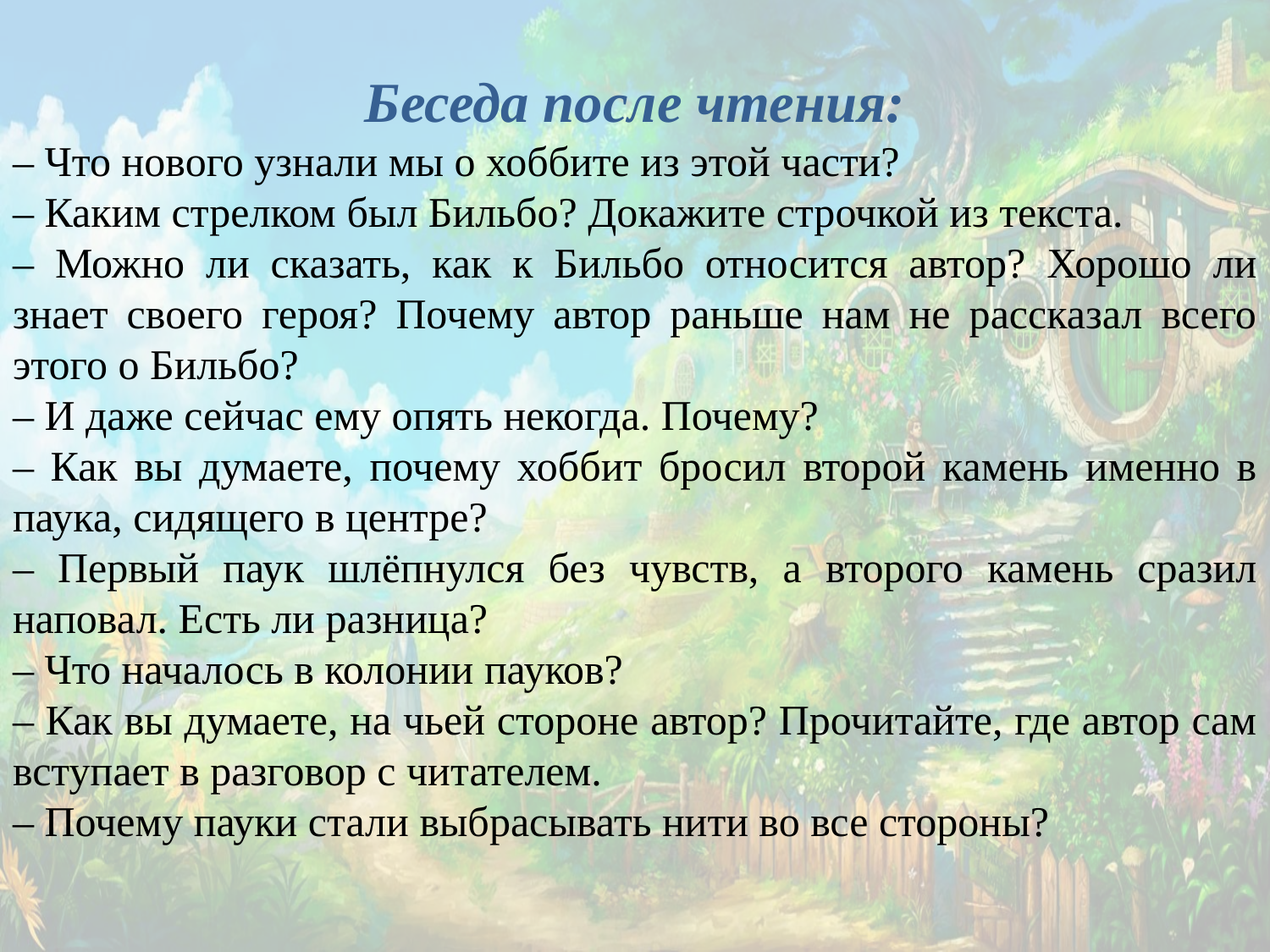

Беседа после чтения:
– Что нового узнали мы о хоббите из этой части?
– Каким стрелком был Бильбо? Докажите строчкой из текста.
– Можно ли сказать, как к Бильбо относится автор? Хорошо ли знает своего героя? Почему автор раньше нам не рассказал всего этого о Бильбо?
– И даже сейчас ему опять некогда. Почему?
– Как вы думаете, почему хоббит бросил второй камень именно в паука, сидящего в центре?
– Первый паук шлёпнулся без чувств, а второго камень сразил наповал. Есть ли разница?
– Что началось в колонии пауков?
– Как вы думаете, на чьей стороне автор? Прочитайте, где автор сам вступает в разговор с читателем.
– Почему пауки стали выбрасывать нити во все стороны?